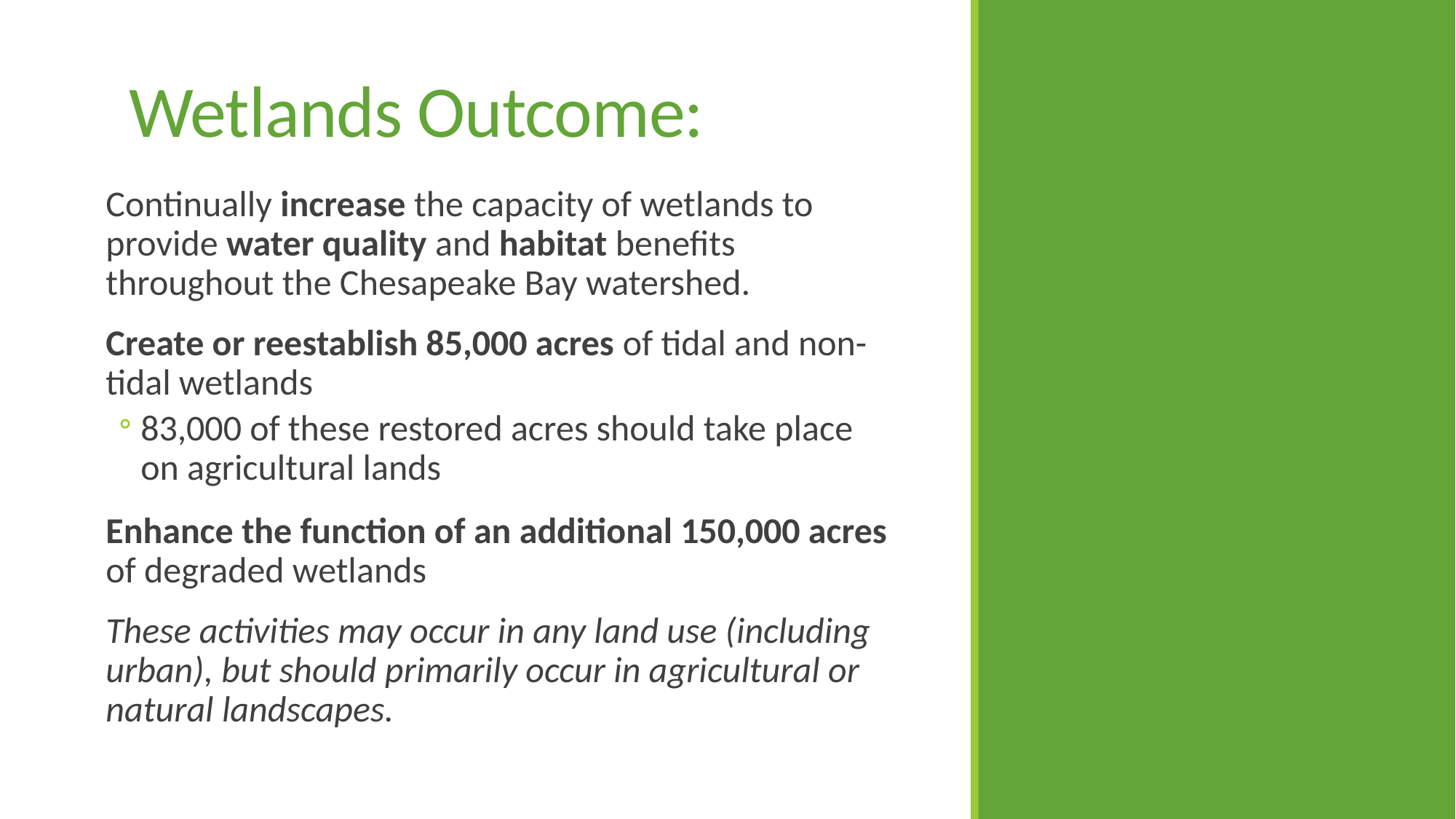

# Wetlands Outcome:
Continually increase the capacity of wetlands to provide water quality and habitat benefits throughout the Chesapeake Bay watershed.
Create or reestablish 85,000 acres of tidal and non-tidal wetlands
83,000 of these restored acres should take place on agricultural lands
Enhance the function of an additional 150,000 acres of degraded wetlands
These activities may occur in any land use (including urban), but should primarily occur in agricultural or natural landscapes.